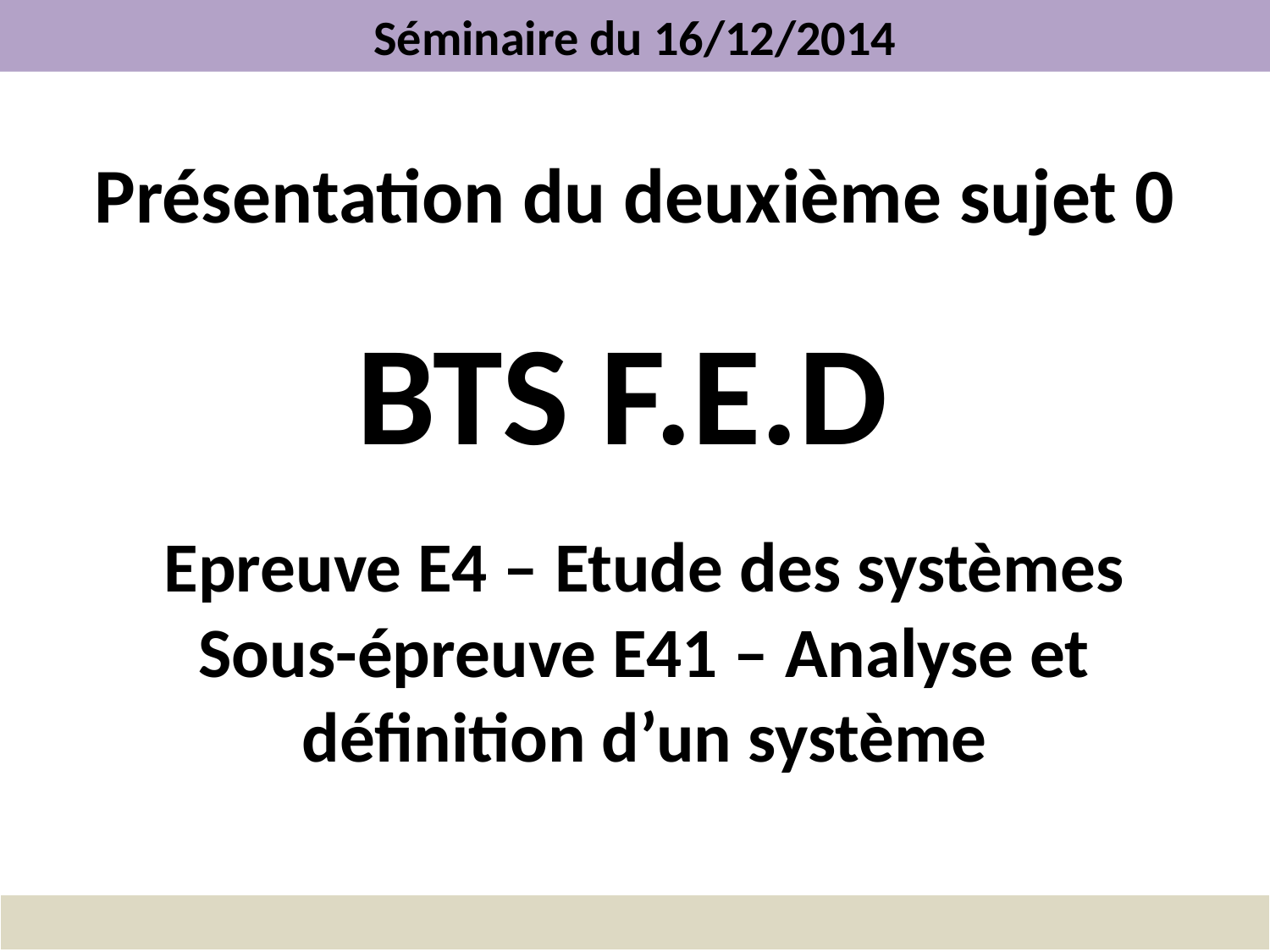

Séminaire du 16/12/2014
Présentation du deuxième sujet 0
BTS F.E.D
Epreuve E4 – Etude des systèmes
Sous-épreuve E41 – Analyse et définition d’un système
|  |
| --- |